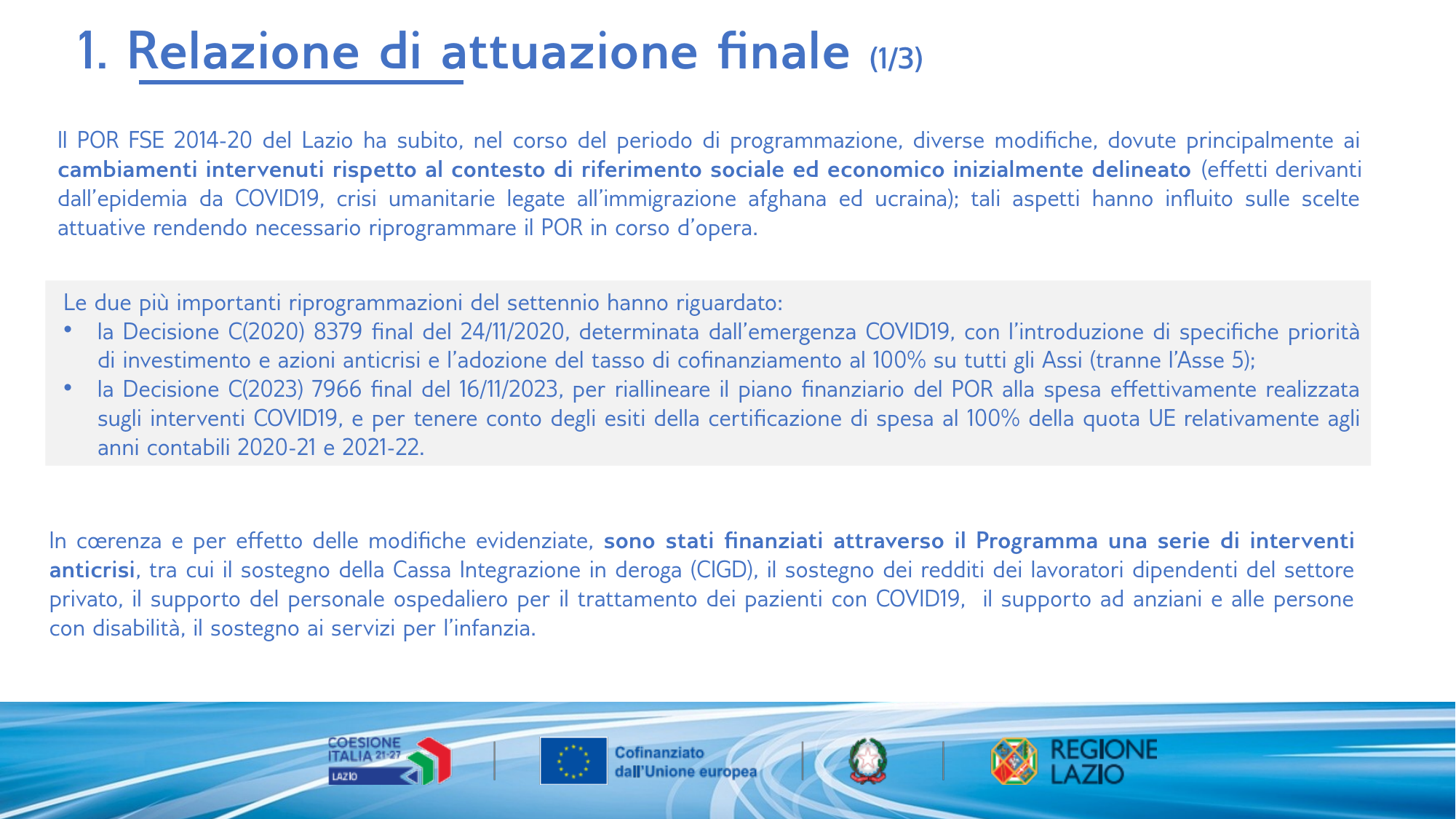

1. Relazione di attuazione finale (1/3)
Il POR FSE 2014-20 del Lazio ha subito, nel corso del periodo di programmazione, diverse modifiche, dovute principalmente ai cambiamenti intervenuti rispetto al contesto di riferimento sociale ed economico inizialmente delineato (effetti derivanti dall’epidemia da COVID19, crisi umanitarie legate all’immigrazione afghana ed ucraina); tali aspetti hanno influito sulle scelte attuative rendendo necessario riprogrammare il POR in corso d’opera.
Le due più importanti riprogrammazioni del settennio hanno riguardato:
la Decisione C(2020) 8379 final del 24/11/2020, determinata dall’emergenza COVID19, con l’introduzione di specifiche priorità di investimento e azioni anticrisi e l’adozione del tasso di cofinanziamento al 100% su tutti gli Assi (tranne l’Asse 5);
	la Decisione C(2023) 7966 final del 16/11/2023, per riallineare il piano finanziario del POR alla spesa effettivamente realizzata sugli interventi COVID19, e per tenere conto degli esiti della certificazione di spesa al 100% della quota UE relativamente agli anni contabili 2020-21 e 2021-22.
In coerenza e per effetto delle modifiche evidenziate, sono stati finanziati attraverso il Programma una serie di interventi anticrisi, tra cui il sostegno della Cassa Integrazione in deroga (CIGD), il sostegno dei redditi dei lavoratori dipendenti del settore privato, il supporto del personale ospedaliero per il trattamento dei pazienti con COVID19,  il supporto ad anziani e alle persone con disabilità, il sostegno ai servizi per l’infanzia.